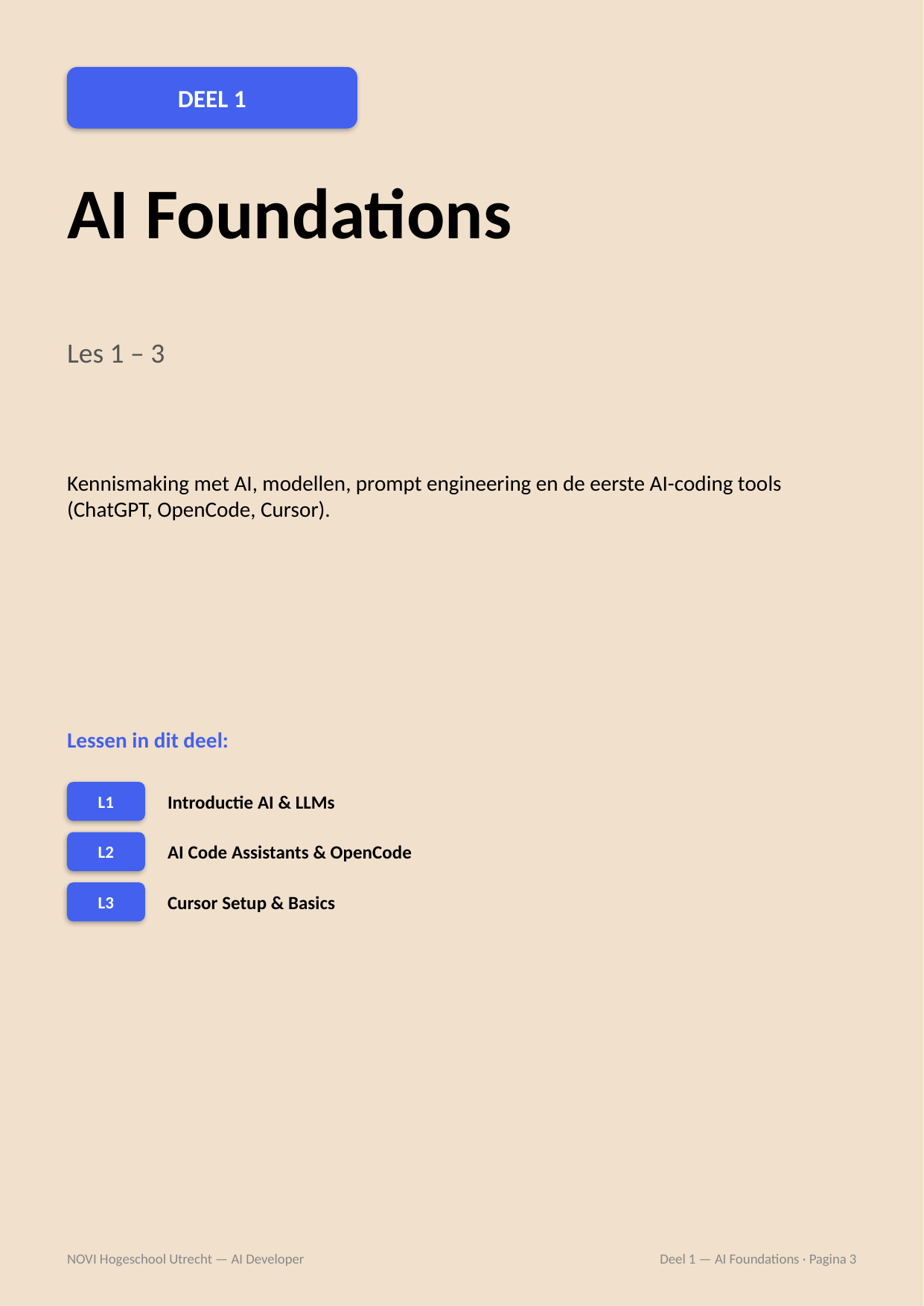

DEEL 1
AI Foundations
Les 1 – 3
Kennismaking met AI, modellen, prompt engineering en de eerste AI-coding tools (ChatGPT, OpenCode, Cursor).
Lessen in dit deel:

L1
Introductie AI & LLMs

L2
AI Code Assistants & OpenCode

L3
Cursor Setup & Basics
NOVI Hogeschool Utrecht — AI Developer
Deel 1 — AI Foundations · Pagina 3